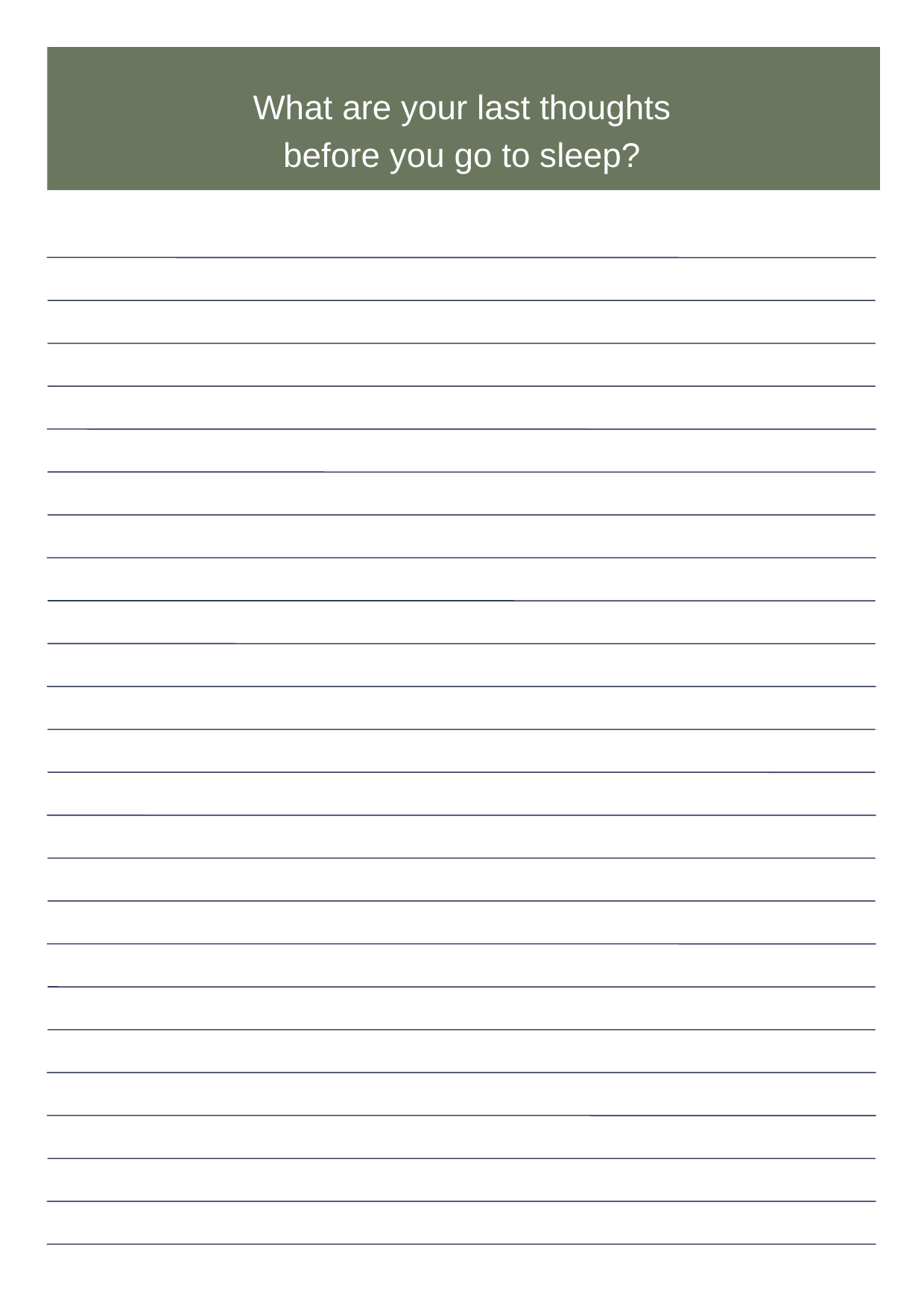

What are your last thoughts before you go to sleep?